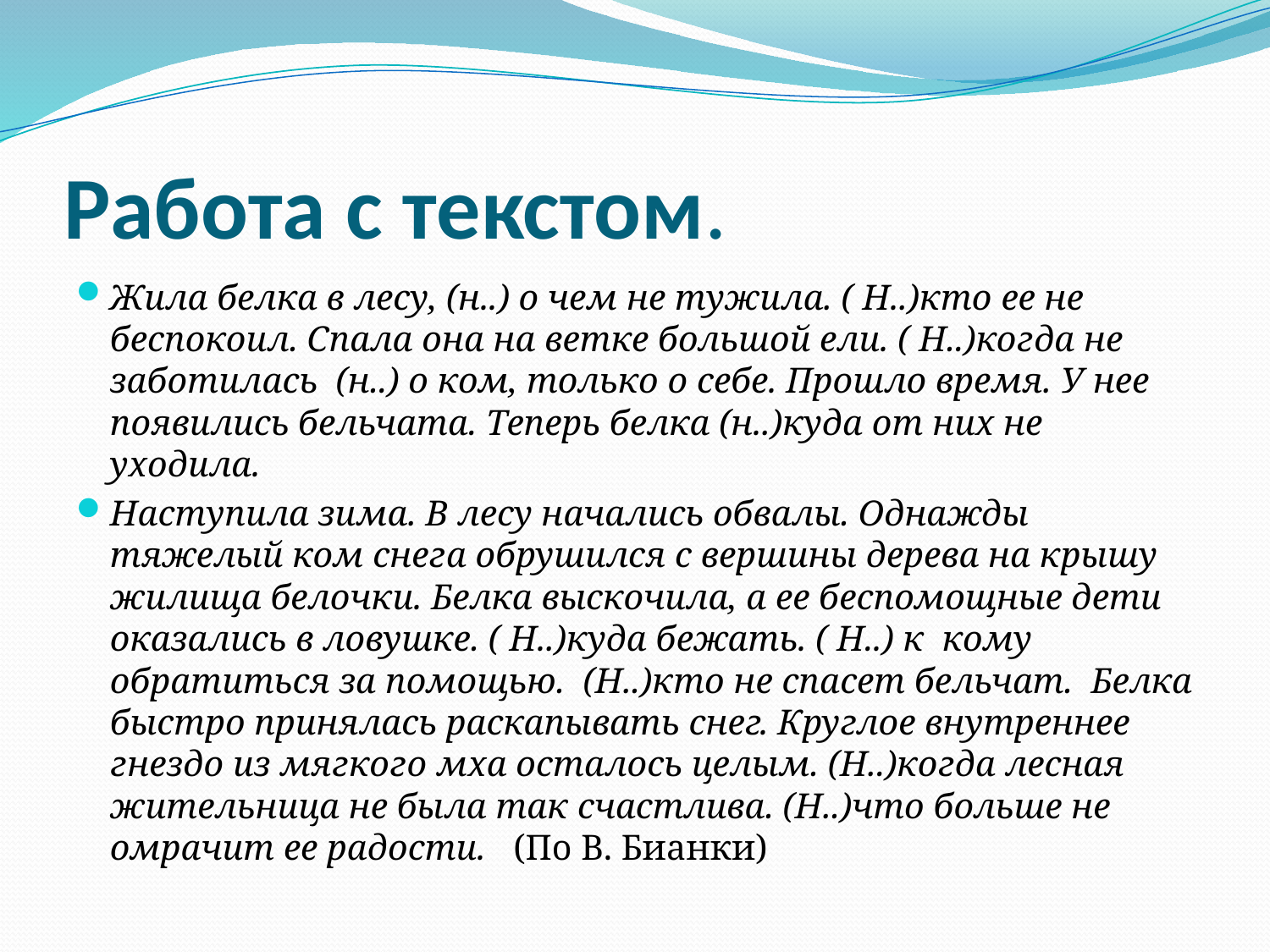

# Работа с текстом.
Жила белка в лесу, (н..) о чем не тужила. ( Н..)кто ее не беспокоил. Спала она на ветке большой ели. ( Н..)когда не заботилась  (н..) о ком, только о себе. Прошло время. У нее появились бельчата. Теперь белка (н..)куда от них не уходила.
Наступила зима. В лесу начались обвалы. Однажды тяжелый ком снега обрушился с вершины дерева на крышу жилища белочки. Белка выскочила, а ее беспомощные дети оказались в ловушке. ( Н..)куда бежать. ( Н..) к  кому обратиться за помощью.  (Н..)кто не спасет бельчат.  Белка быстро принялась раскапывать снег. Круглое внутреннее гнездо из мягкого мха осталось целым. (Н..)когда лесная жительница не была так счастлива. (Н..)что больше не омрачит ее радости.   (По В. Бианки)